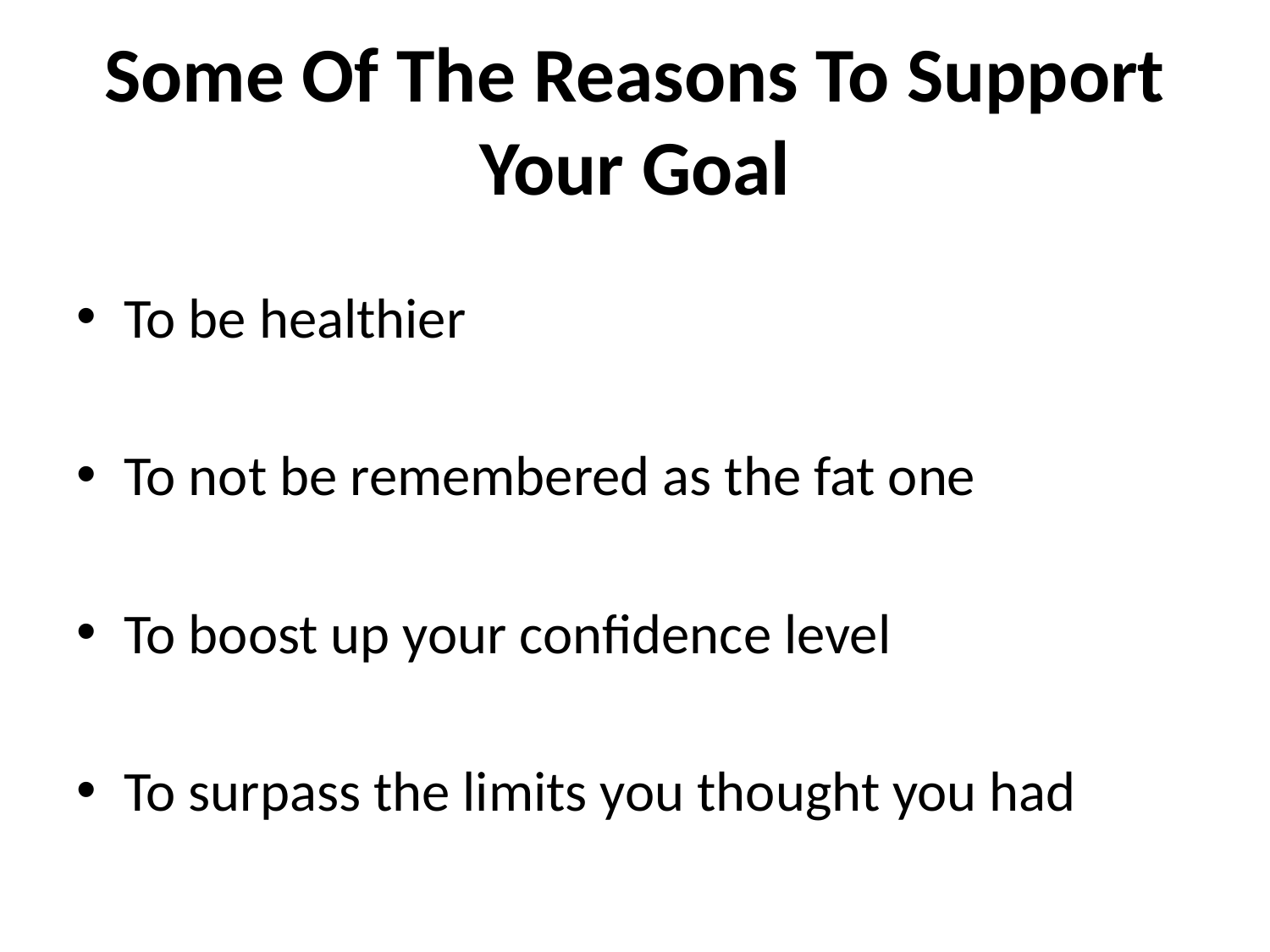

# Some Of The Reasons To Support Your Goal
To be healthier

To not be remembered as the fat one

To boost up your confidence level

To surpass the limits you thought you had